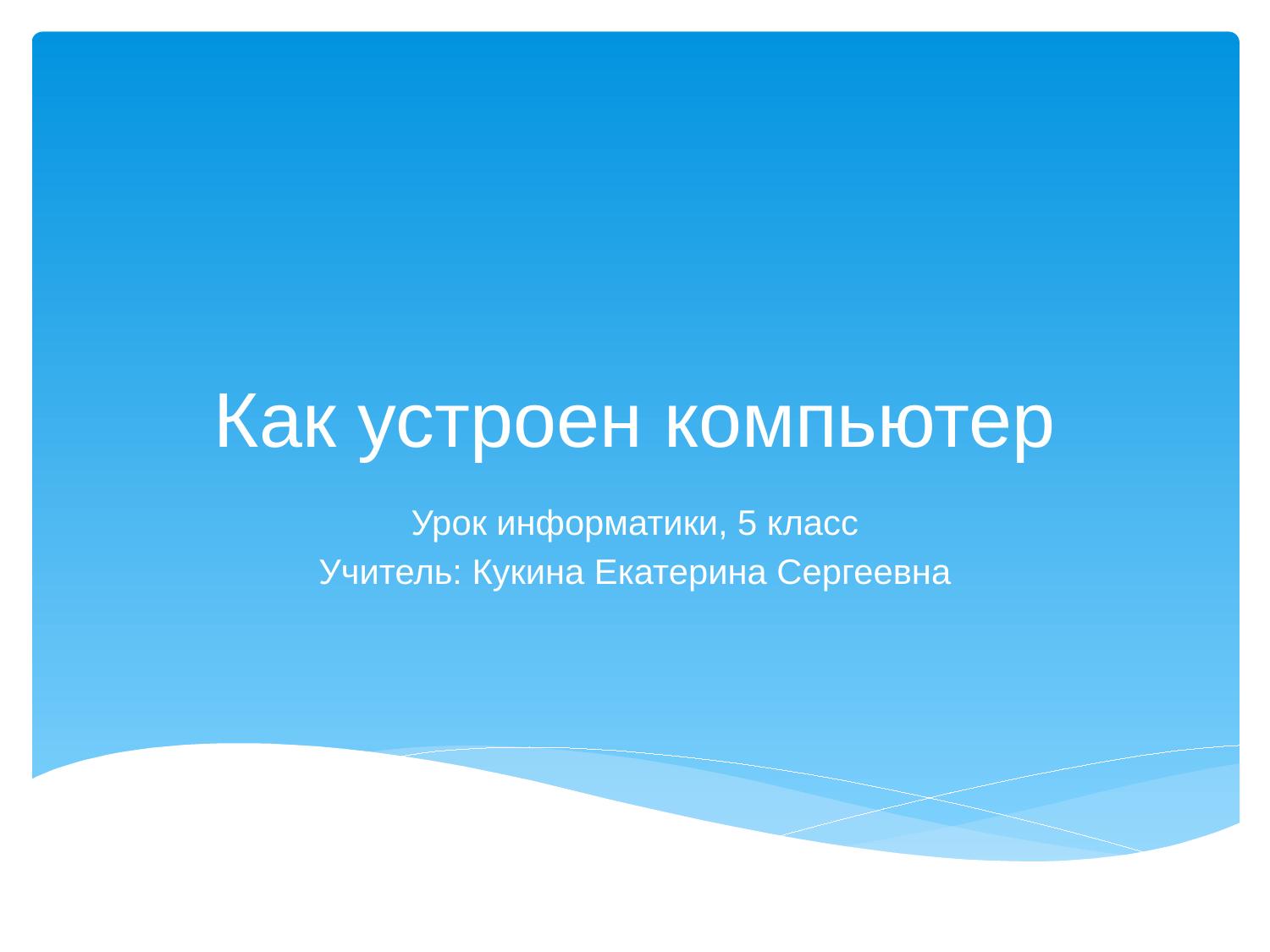

# Как устроен компьютер
Урок информатики, 5 класс
Учитель: Кукина Екатерина Сергеевна